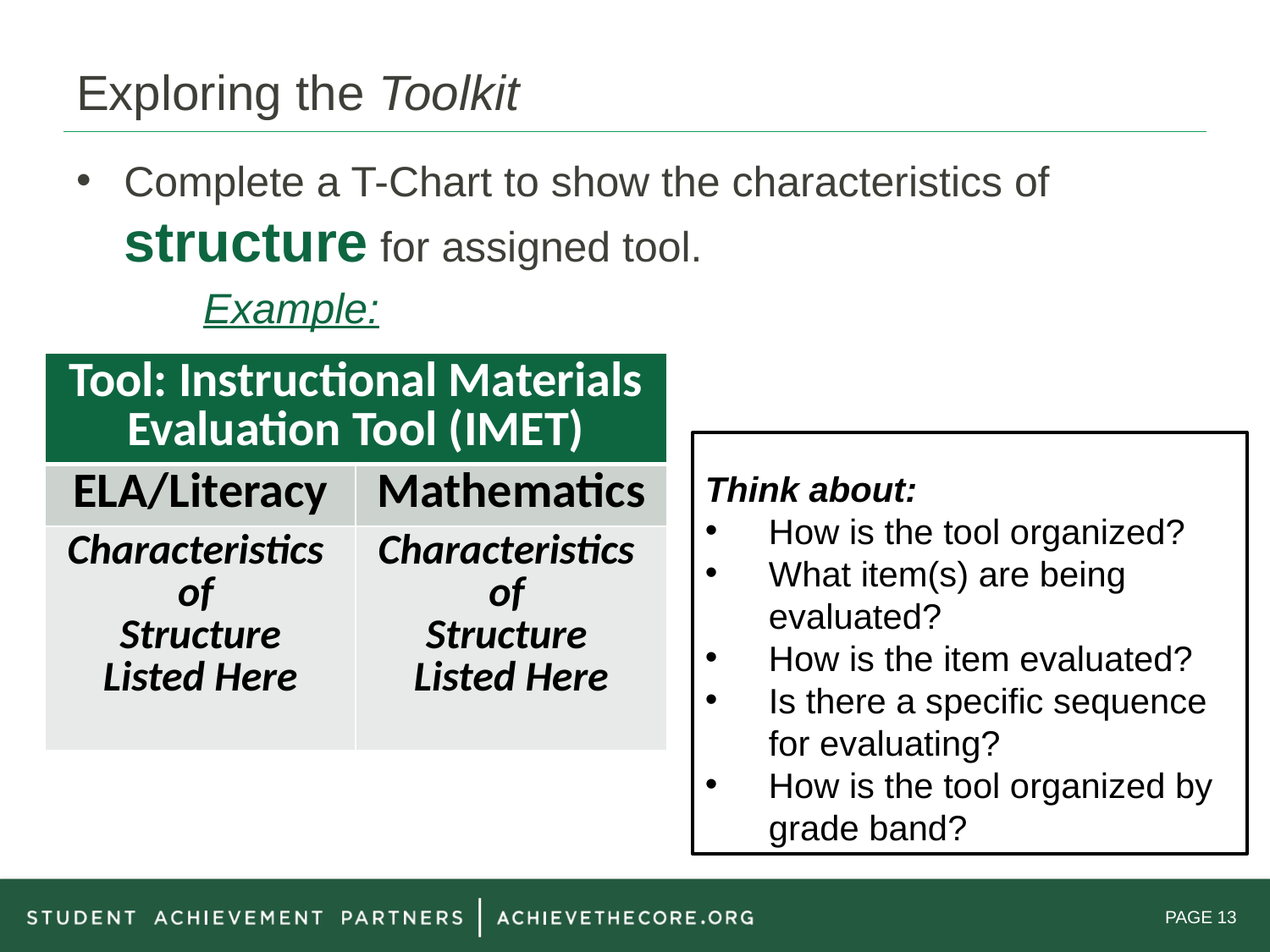

# Exploring the Toolkit
Complete a T-Chart to show the characteristics of structure for assigned tool.
	Example:
| Tool: Instructional Materials Evaluation Tool (IMET) |  |
| --- | --- |
| ELA/Literacy | Mathematics |
| Characteristics of Structure Listed Here | Characteristics of Structure Listed Here |

Think about:
How is the tool organized?
What item(s) are being evaluated?
How is the item evaluated?
Is there a specific sequence for evaluating?
How is the tool organized by grade band?